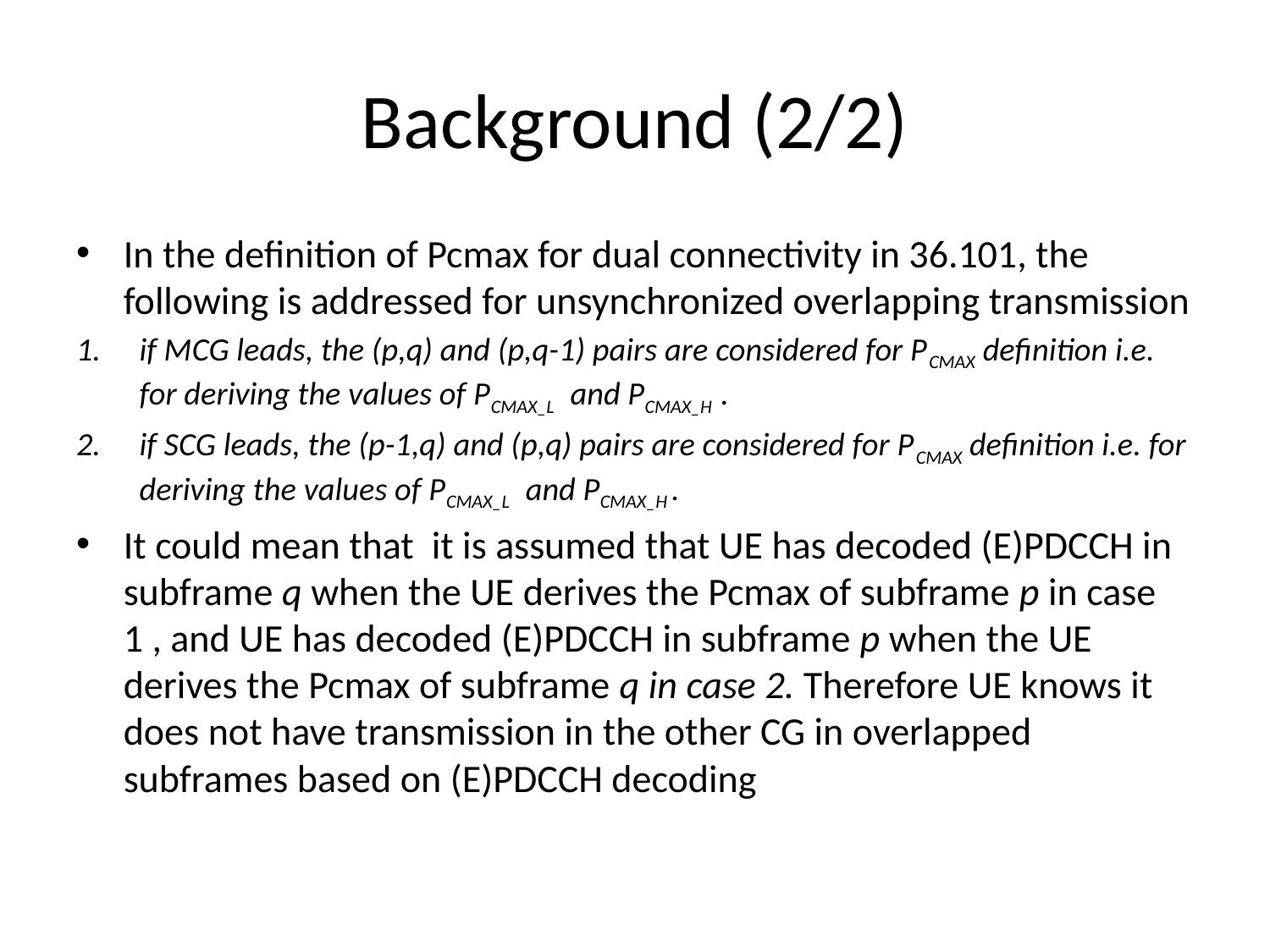

# Background (2/2)
In the definition of Pcmax for dual connectivity in 36.101, the following is addressed for unsynchronized overlapping transmission
if MCG leads, the (p,q) and (p,q-1) pairs are considered for PCMAX definition i.e. for deriving the values of PCMAX_L   and PCMAX_H  .
if SCG leads, the (p-1,q) and (p,q) pairs are considered for PCMAX definition i.e. for deriving the values of PCMAX_L   and PCMAX_H .
It could mean that  it is assumed that UE has decoded (E)PDCCH in subframe q when the UE derives the Pcmax of subframe p in case 1 , and UE has decoded (E)PDCCH in subframe p when the UE derives the Pcmax of subframe q in case 2. Therefore UE knows it does not have transmission in the other CG in overlapped subframes based on (E)PDCCH decoding